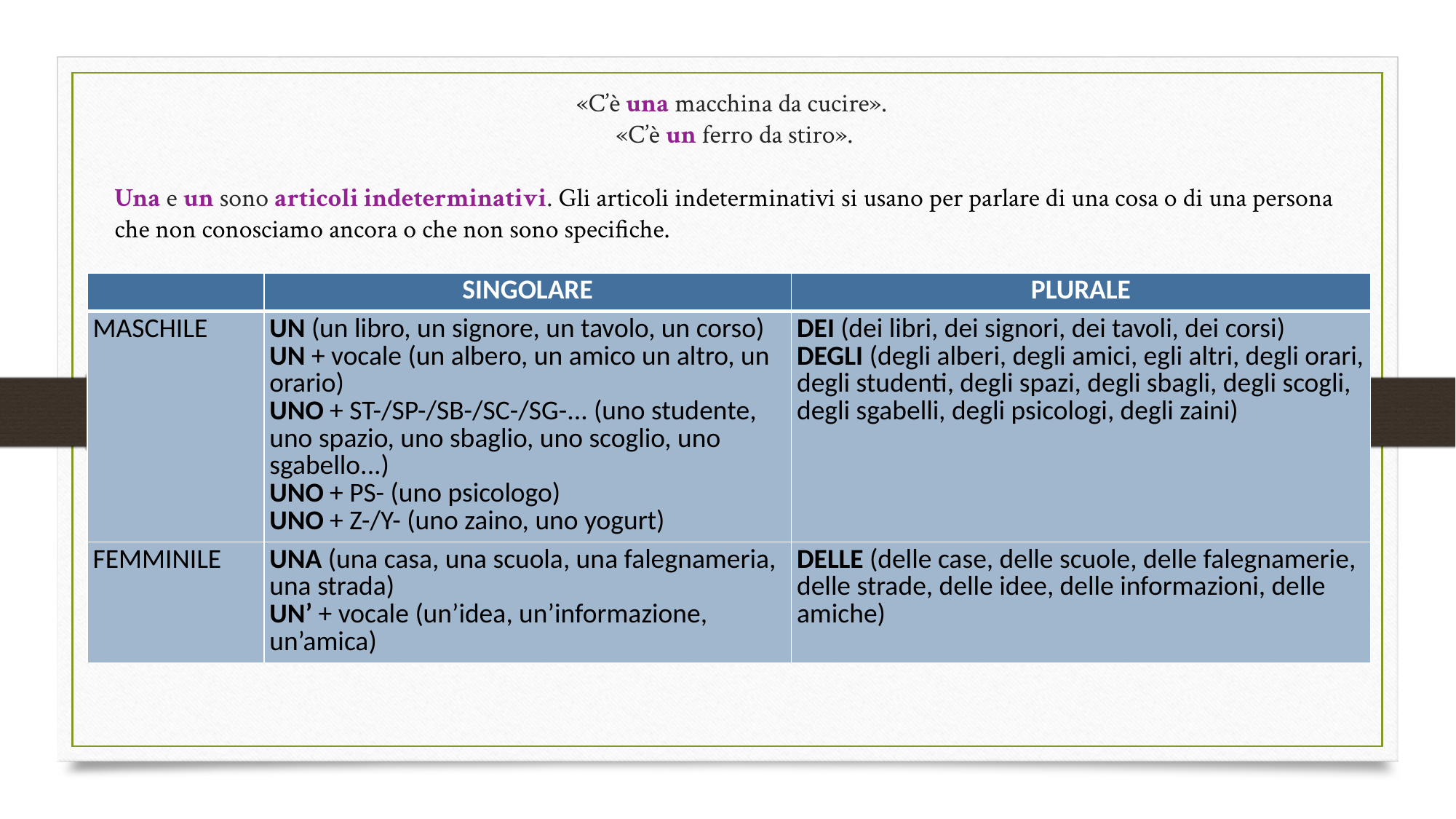

# «C’è una macchina da cucire».
«C’è un ferro da stiro».

Una e un sono articoli indeterminativi. Gli articoli indeterminativi si usano per parlare di una cosa o di una persona che non conosciamo ancora o che non sono specifiche.

|  | SINGOLARE | PLURALE |
| --- | --- | --- |
| MASCHILE | UN (un libro, un signore, un tavolo, un corso) UN + vocale (un albero, un amico un altro, un orario) UNO + ST-/SP-/SB-/SC-/SG-... (uno studente, uno spazio, uno sbaglio, uno scoglio, uno sgabello...) UNO + PS- (uno psicologo) UNO + Z-/Y- (uno zaino, uno yogurt) | DEI (dei libri, dei signori, dei tavoli, dei corsi) DEGLI (degli alberi, degli amici, egli altri, degli orari, degli studenti, degli spazi, degli sbagli, degli scogli, degli sgabelli, degli psicologi, degli zaini) |
| FEMMINILE | UNA (una casa, una scuola, una falegnameria, una strada) UN’ + vocale (un’idea, un’informazione, un’amica) | DELLE (delle case, delle scuole, delle falegnamerie, delle strade, delle idee, delle informazioni, delle amiche) |